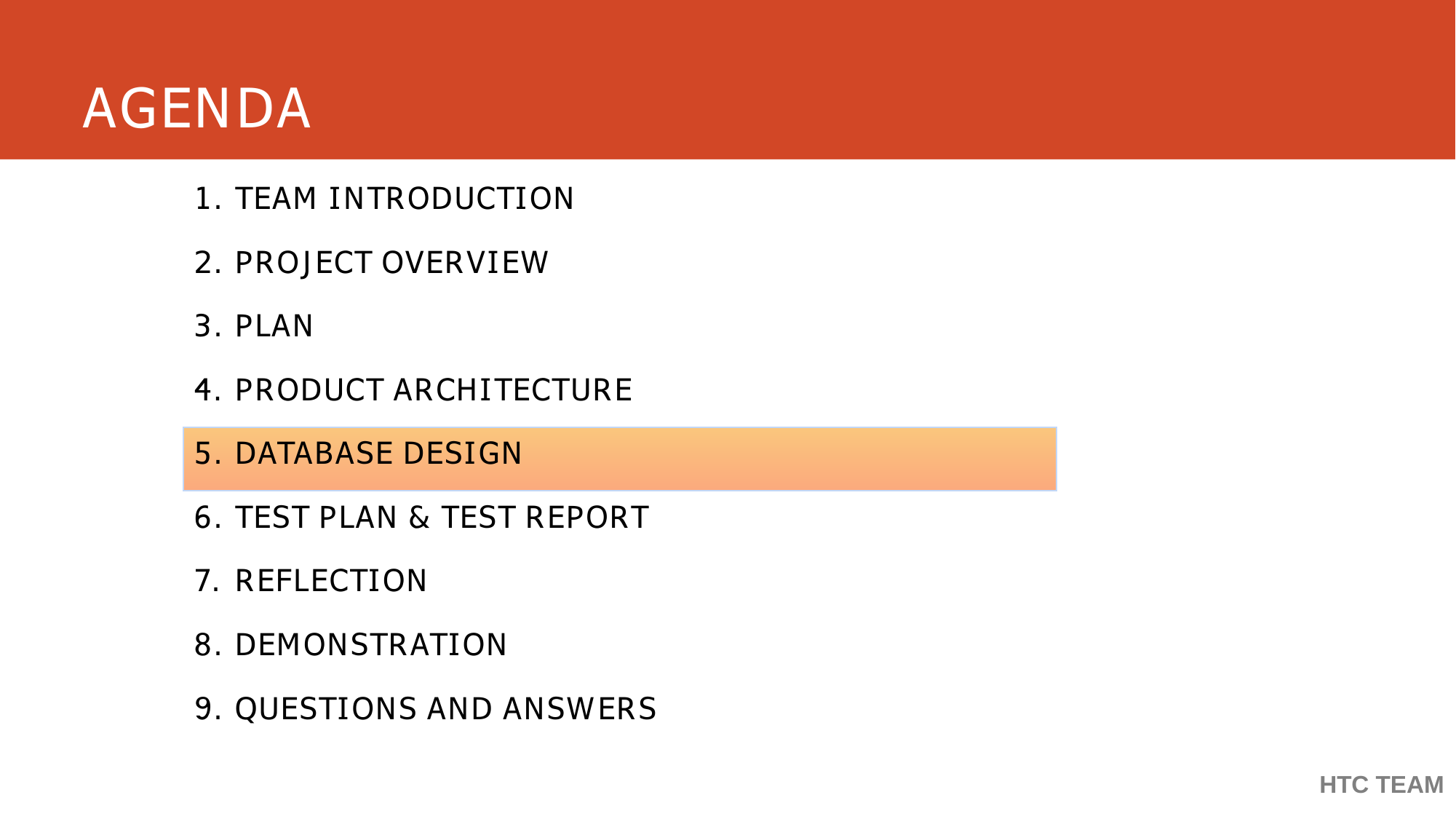

# AGENDA
TEAM INTRODUCTION
PROJECT OVERVIEW
PLAN
PRODUCT ARCHITECTURE
DATABASE DESIGN
TEST PLAN & TEST REPORT
REFLECTION
DEMONSTRATION
QUESTIONS AND ANSWERS

HTC TEAM